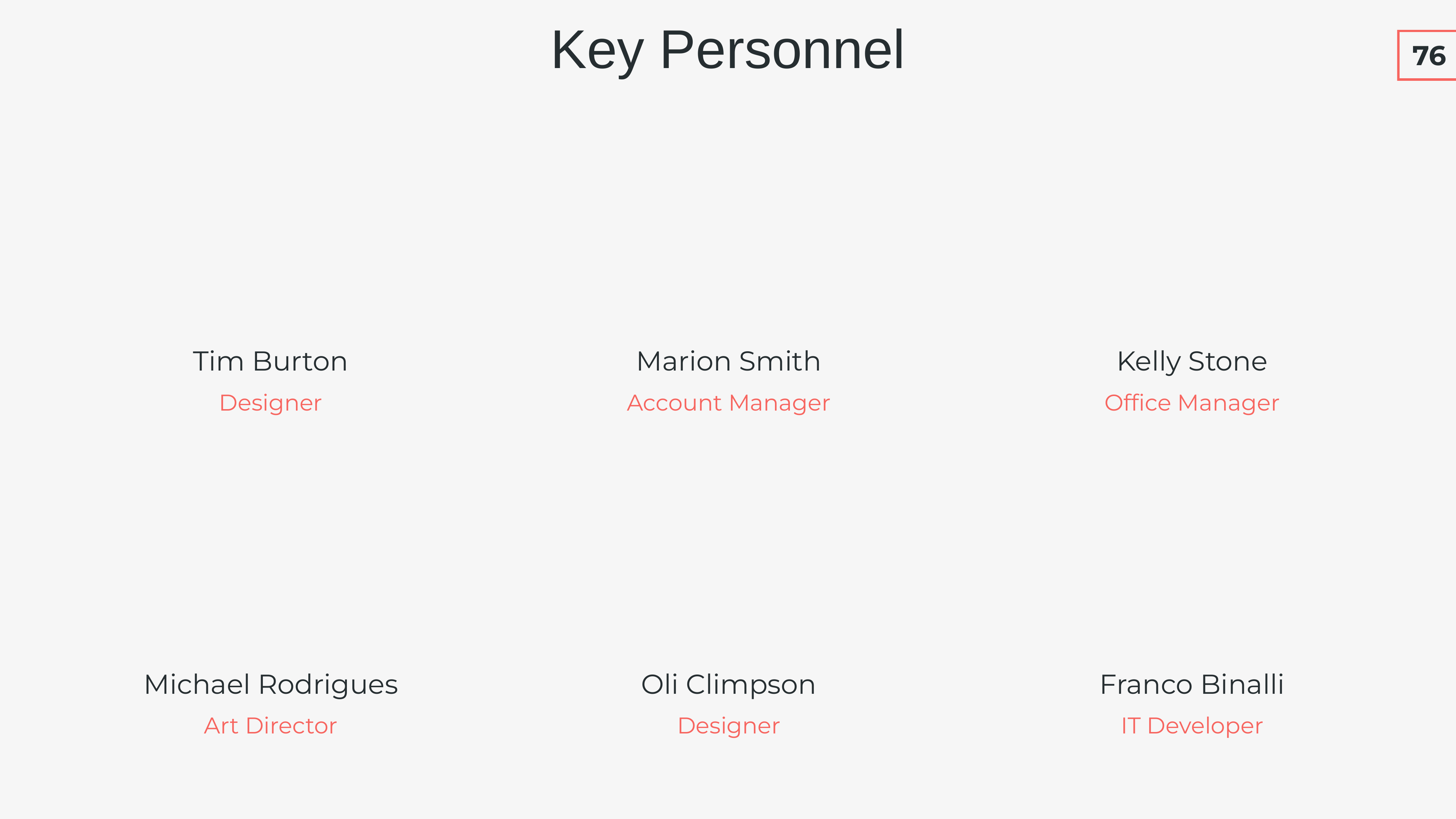

Key Personnel
76

Tim Burton
Marion Smith
Kelly Stone
Account Manager
Designer
Office Manager

Michael Rodrigues
Oli Climpson
Franco Binalli
IT Developer
Art Director
Designer